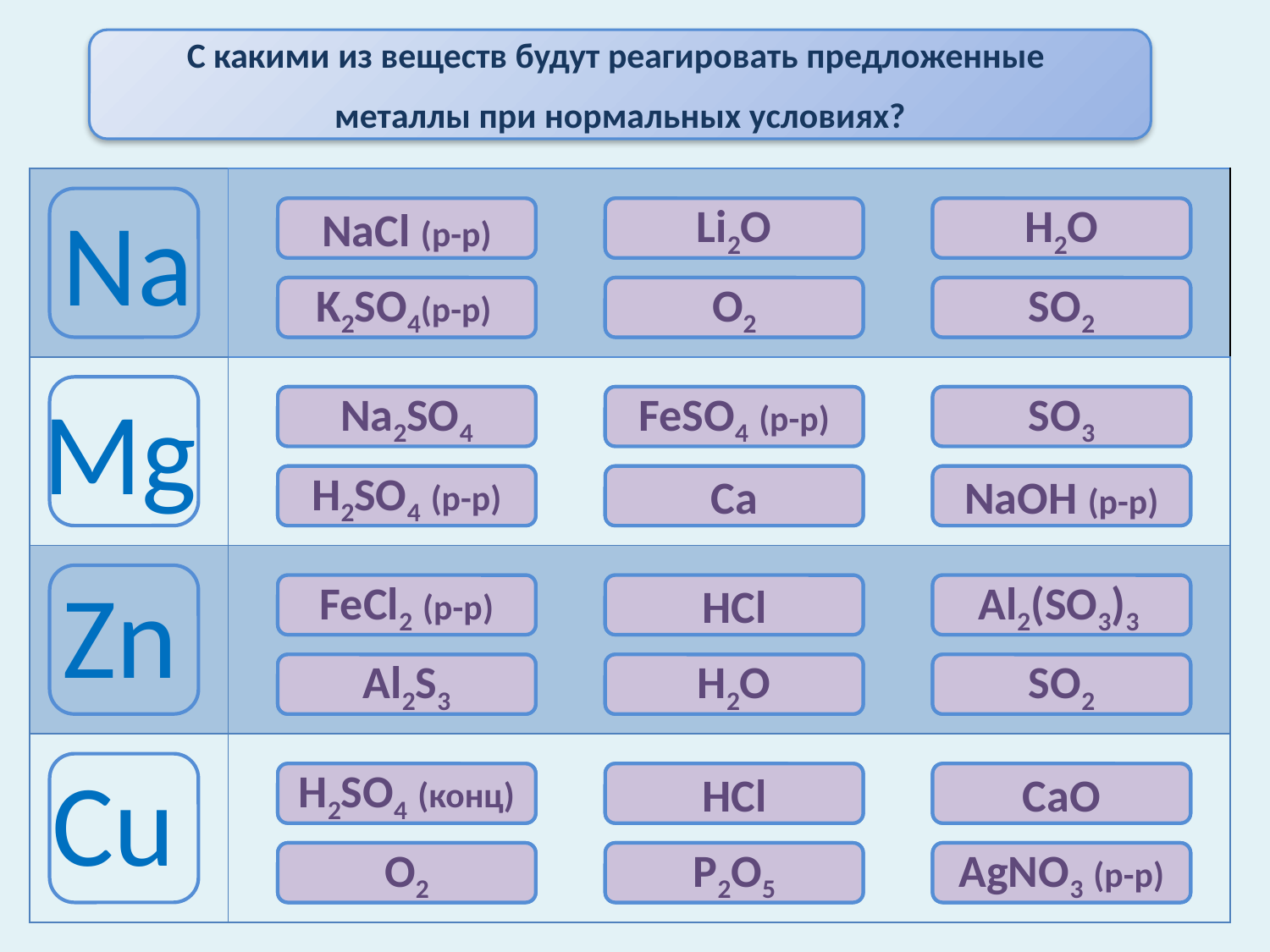

С какими из веществ будут реагировать предложенные
металлы при нормальных условиях?
|  |  |
| --- | --- |
|  |  |
|  |  |
|  |  |
Na

ошибка
NaCl (р-р)
ошибка
Li2O
молодец
H2O
ошибка
K2SO4(р-р)
молодец
O2
ошибка
SO2
Mg

ошибка
Na2SO4
молодец
FeSO4 (р-р)
ошибка
SO3
молодец
H2SO4 (р-р)
ошибка
Ca
ошибка
NaOH (р-р)
Zn

молодец
FeCl2 (р-р)
молодец
HCl
ошибка
Al2(SO3)3
ошибка
Al2S3
ошибка
H2O
ошибка
SO2
Cu

молодец
H2SO4 (конц)
ошибка
HCl
ошибка
CaO
ошибка
O2
ошибка
P2O5
молодец
AgNO3 (р-р)